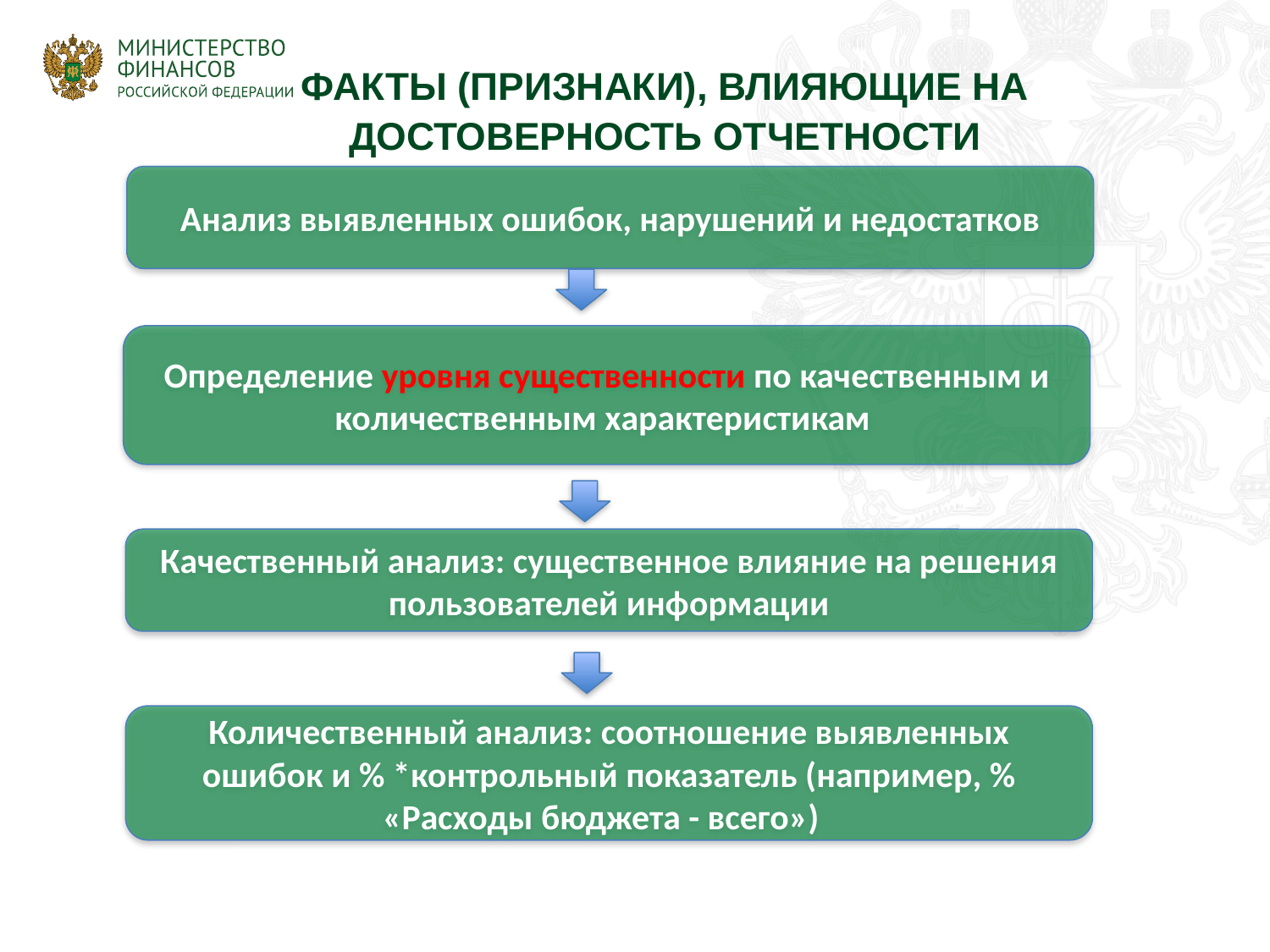

ФАКТЫ (ПРИЗНАКИ), ВЛИЯЮЩИЕ НА ДОСТОВЕРНОСТЬ ОТЧЕТНОСТИ
Анализ выявленных ошибок, нарушений и недостатков

Определение уровня существенности по качественным и количественным характеристикам

Качественный анализ: существенное влияние на решения пользователей информации

Количественный анализ: соотношение выявленных ошибок и % *контрольный показатель (например, % «Расходы бюджета - всего»)